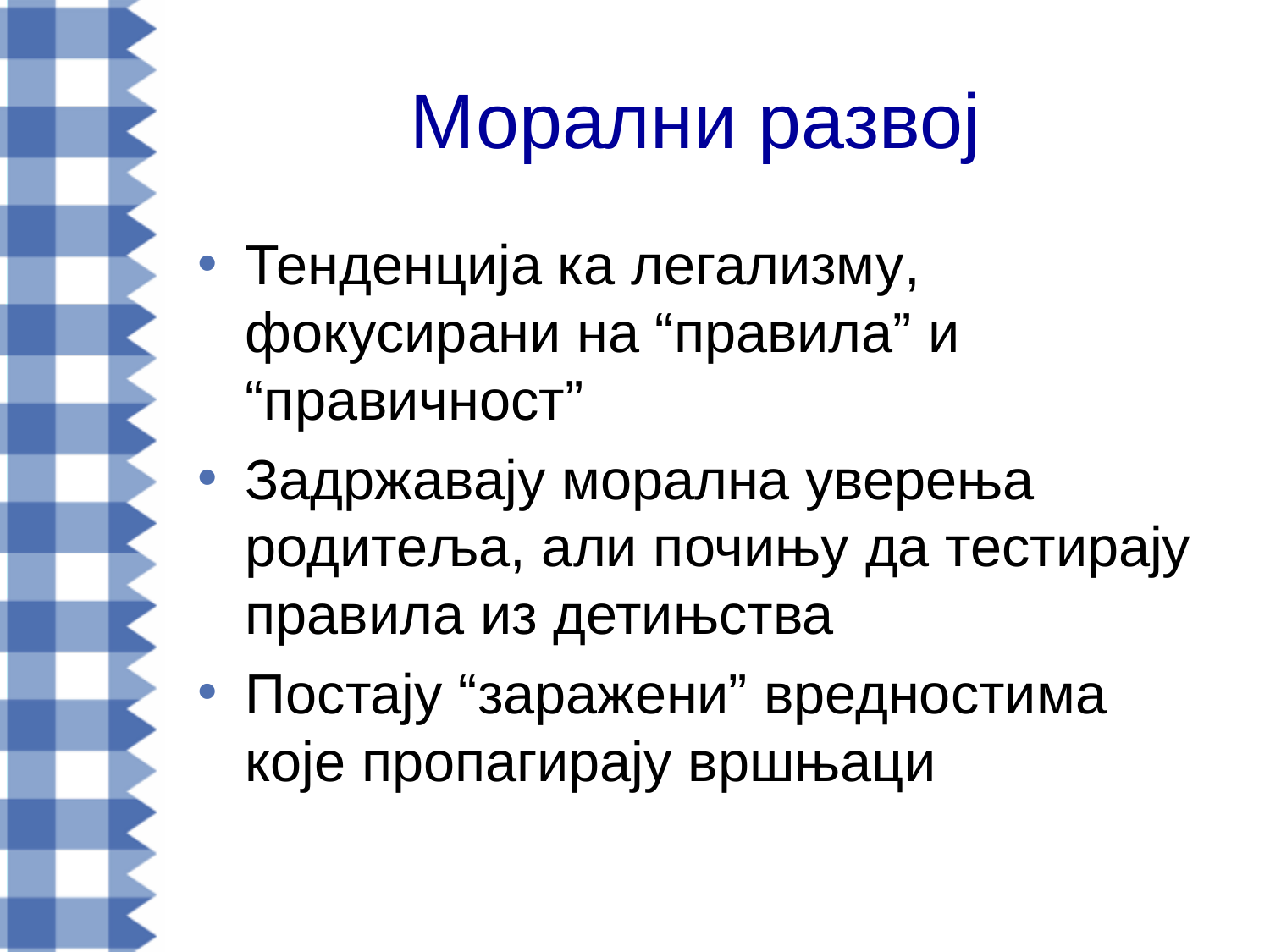

# Морални развој
Тенденција ка легализму, фокусирани на “правила” и “правичност”
Задржавају морална уверења родитеља, али почињу да тестирају правила из детињства
Постају “заражени” вредностима које пропагирају вршњаци